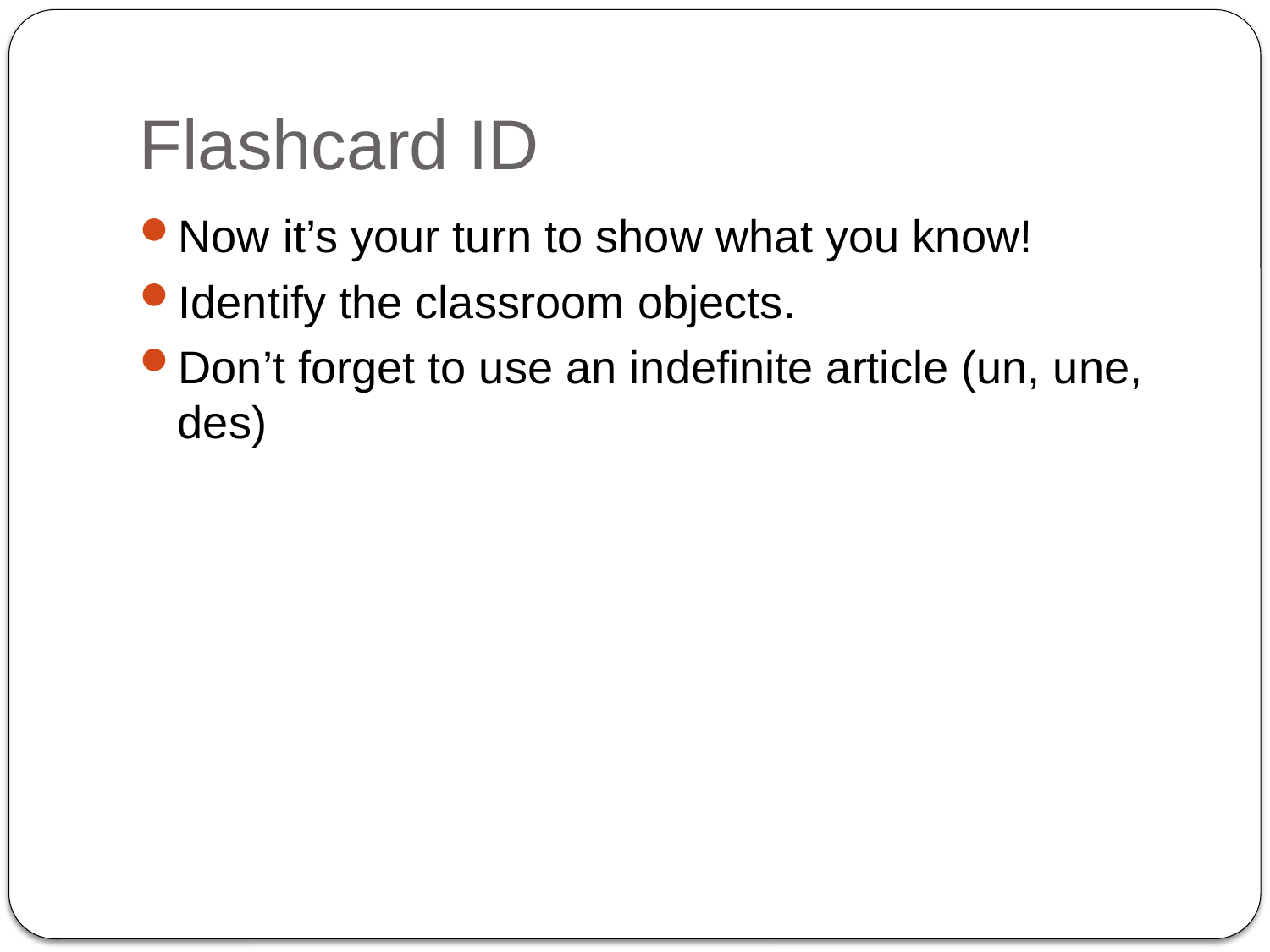

# Flashcard ID
Now it’s your turn to show what you know!
Identify the classroom objects.
Don’t forget to use an indefinite article (un, une, des)